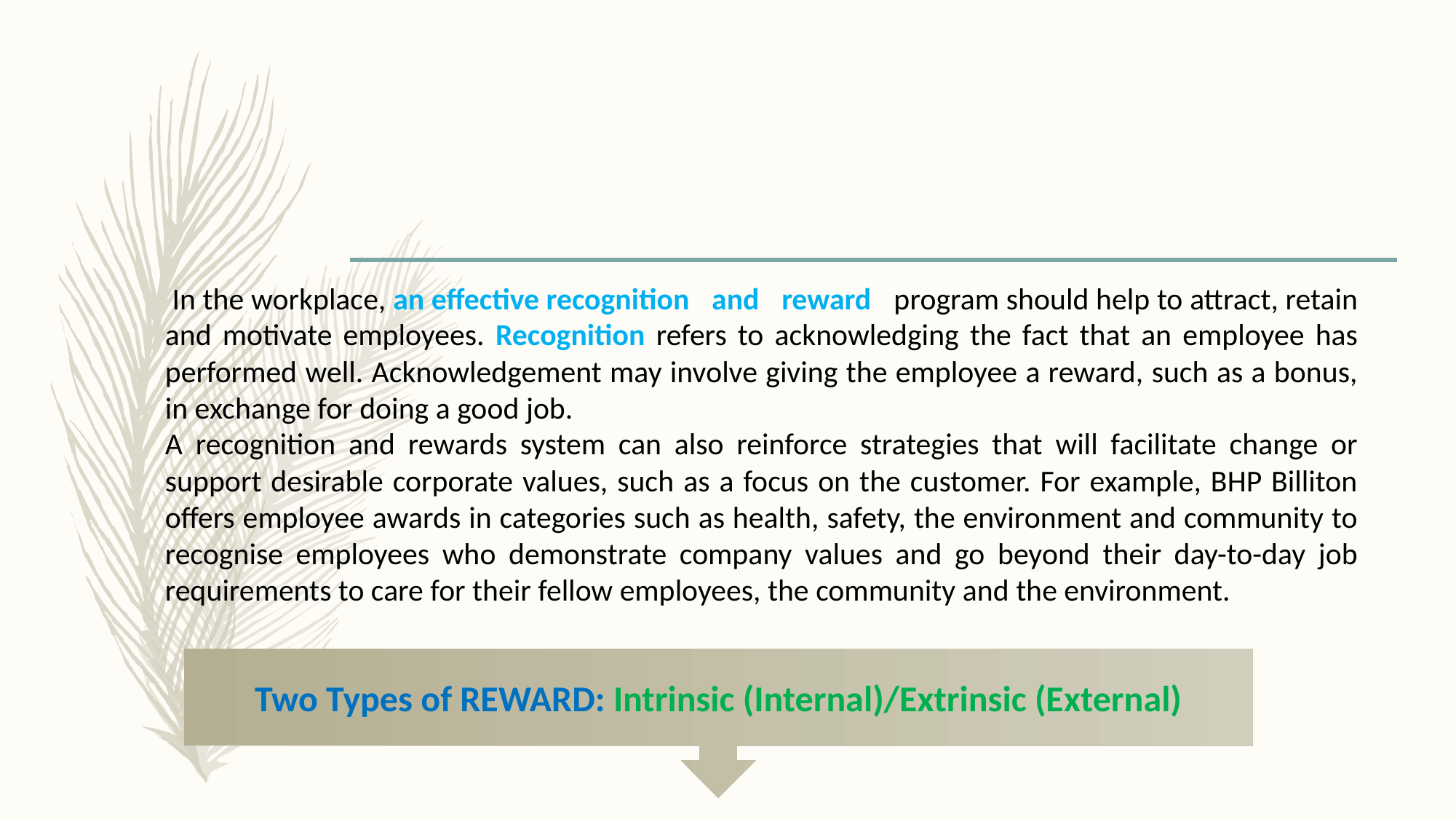

Two Types of REWARD: Intrinsic (Internal)/Extrinsic (External)
 In the workplace, an effective recognition  and  reward  program should help to attract, retain and motivate employees. Recognition refers to acknowledging the fact that an employee has performed well. Acknowledgement may involve giving the employee a reward, such as a bonus, in exchange for doing a good job.
A recognition and rewards system can also reinforce strategies that will facilitate change or support desirable corporate values, such as a focus on the customer. For example, BHP Billiton offers employee awards in categories such as health, safety, the environment and community to recognise employees who demonstrate company values and go beyond their day-to-day job requirements to care for their fellow employees, the community and the environment.